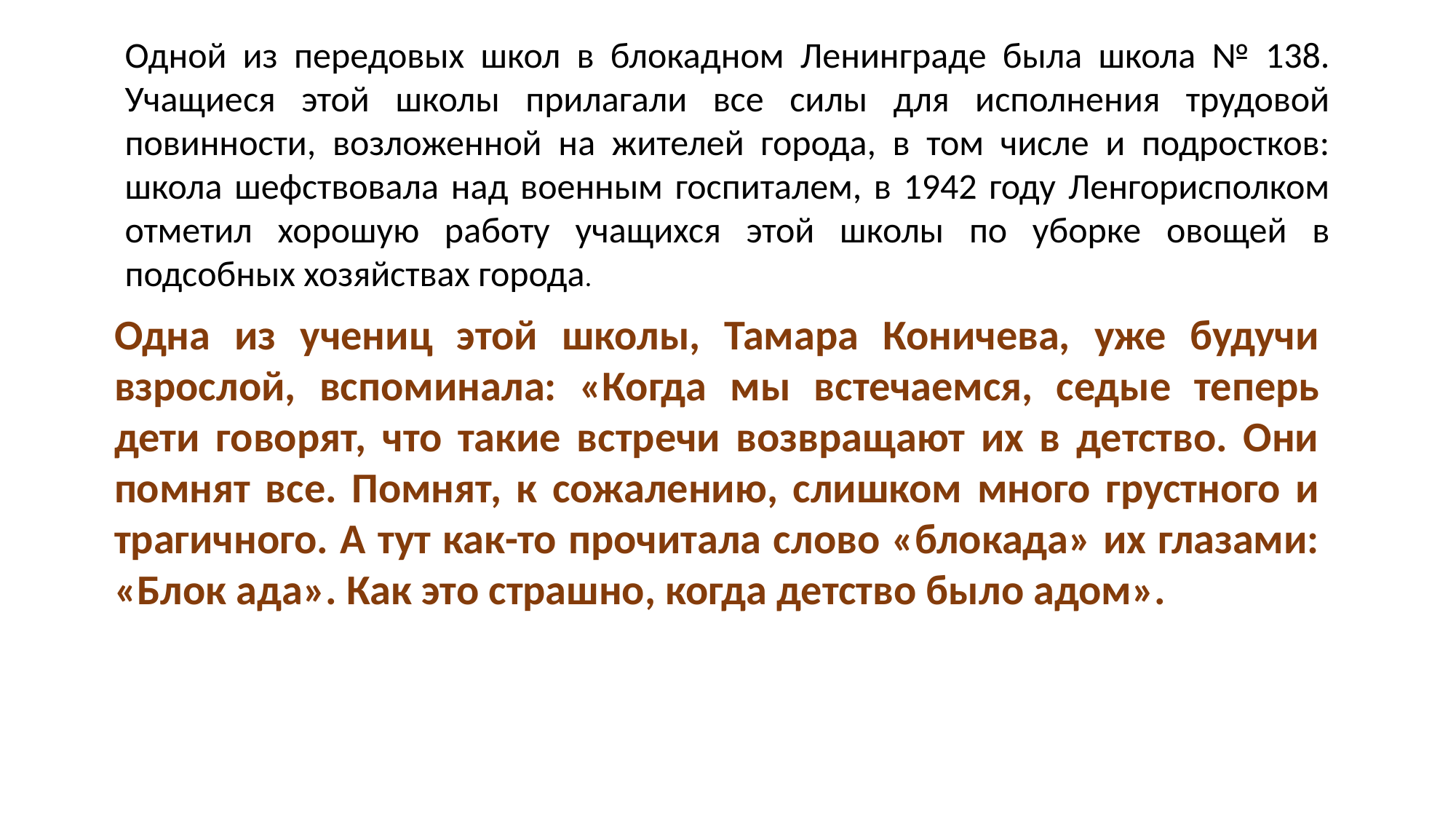

Одной из передовых школ в блокадном Ленинграде была школа № 138. Учащиеся этой школы прилагали все силы для исполнения трудовой повинности, возложенной на жителей города, в том числе и подростков: школа шефствовала над военным госпиталем, в 1942 году Ленгорисполком отметил хорошую работу учащихся этой школы по уборке овощей в подсобных хозяйствах города.
Одна из учениц этой школы, Тамара Коничева, уже будучи взрослой, вспоминала: «Когда мы встечаемся, седые теперь дети говорят, что такие встречи возвращают их в детство. Они помнят все. Помнят, к сожалению, слишком много грустного и трагичного. А тут как-то прочитала слово «блокада» их глазами: «Блок ада». Как это страшно, когда детство было адом».